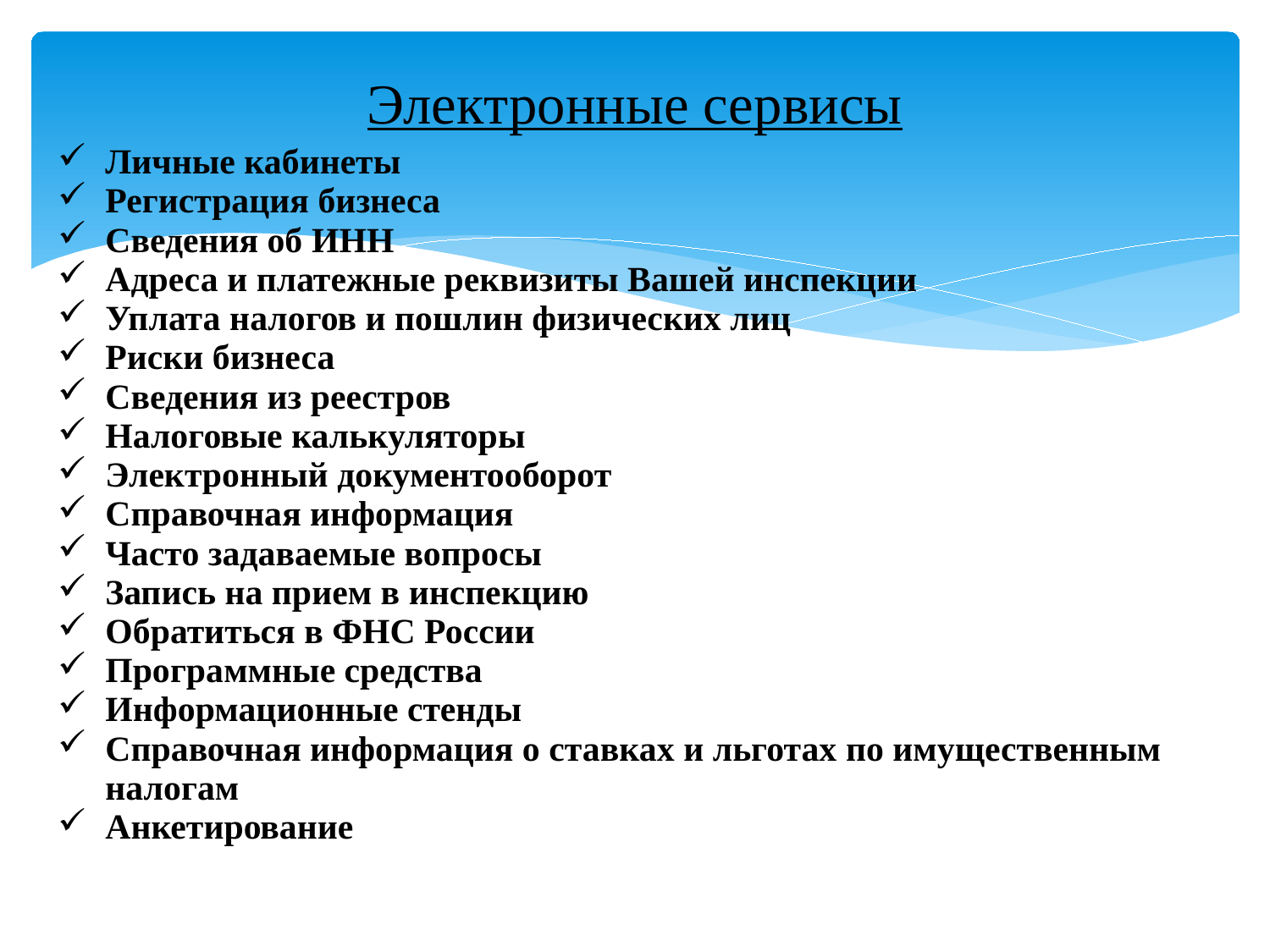

# Электронные сервисы
Личные кабинеты
Регистрация бизнеса
Сведения об ИНН
Адреса и платежные реквизиты Вашей инспекции
Уплата налогов и пошлин физических лиц
Риски бизнеса
Сведения из реестров
Налоговые калькуляторы
Электронный документооборот
Справочная информация
Часто задаваемые вопросы
Запись на прием в инспекцию
Обратиться в ФНС России
Программные средства
Информационные стенды
Справочная информация о ставках и льготах по имущественным налогам
Анкетирование